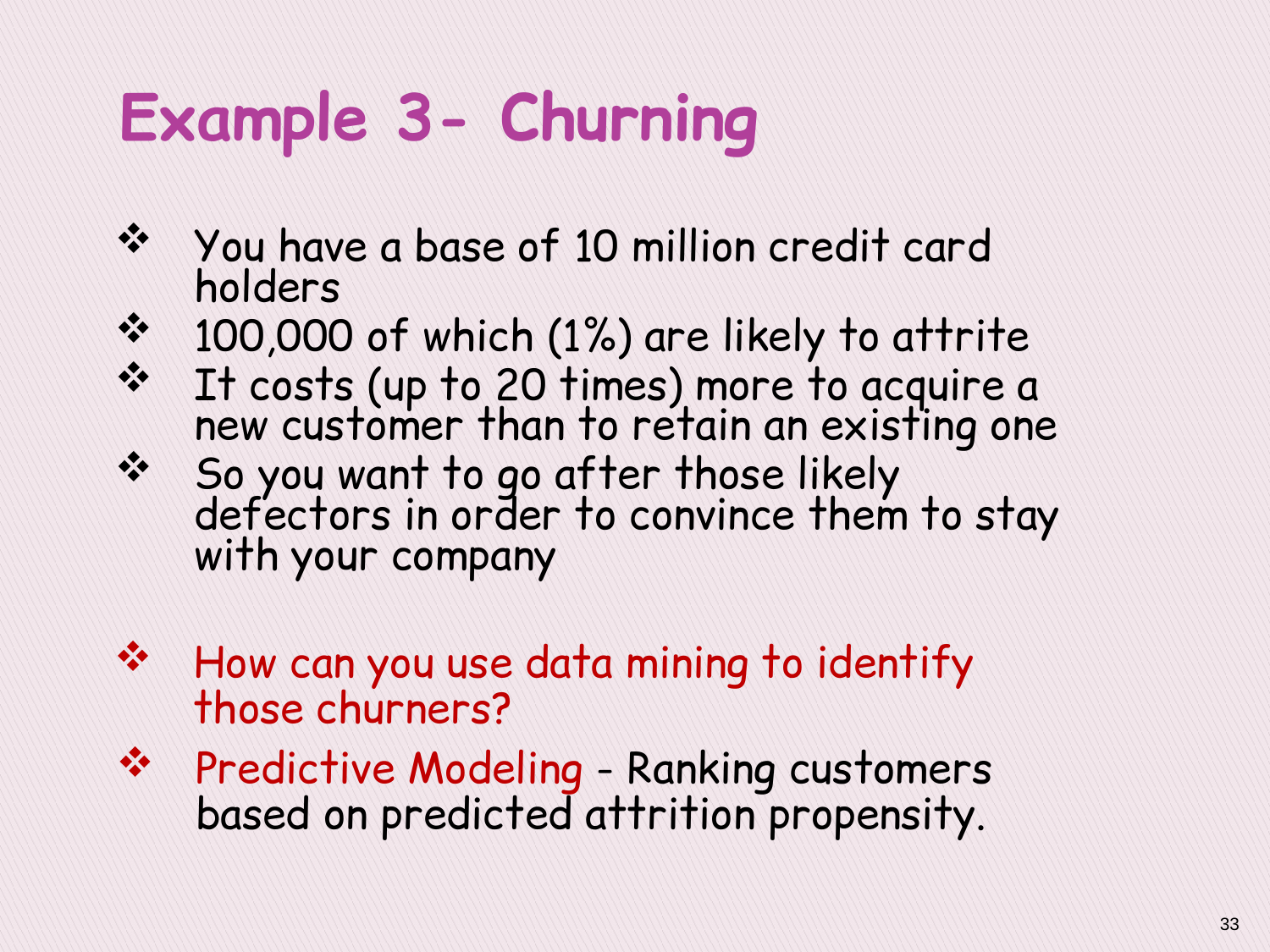

Example 3- Churning
You have a base of 10 million credit card holders
100,000 of which (1%) are likely to attrite
It costs (up to 20 times) more to acquire a new customer than to retain an existing one
So you want to go after those likely defectors in order to convince them to stay with your company
How can you use data mining to identify those churners?
Predictive Modeling - Ranking customers based on predicted attrition propensity.
33